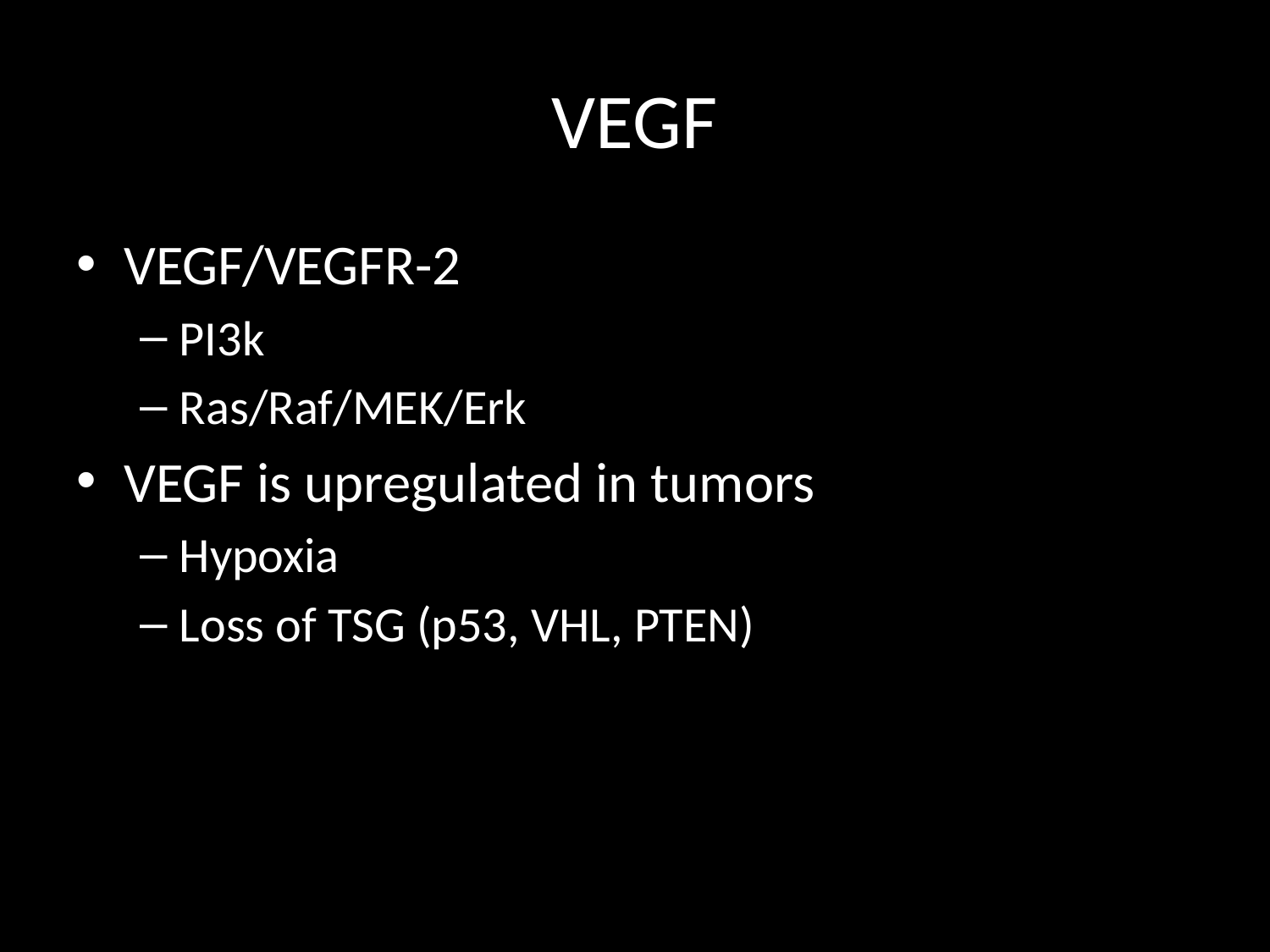

# VEGF
VEGF/VEGFR-2
PI3k
Ras/Raf/MEK/Erk
VEGF is upregulated in tumors
Hypoxia
Loss of TSG (p53, VHL, PTEN)